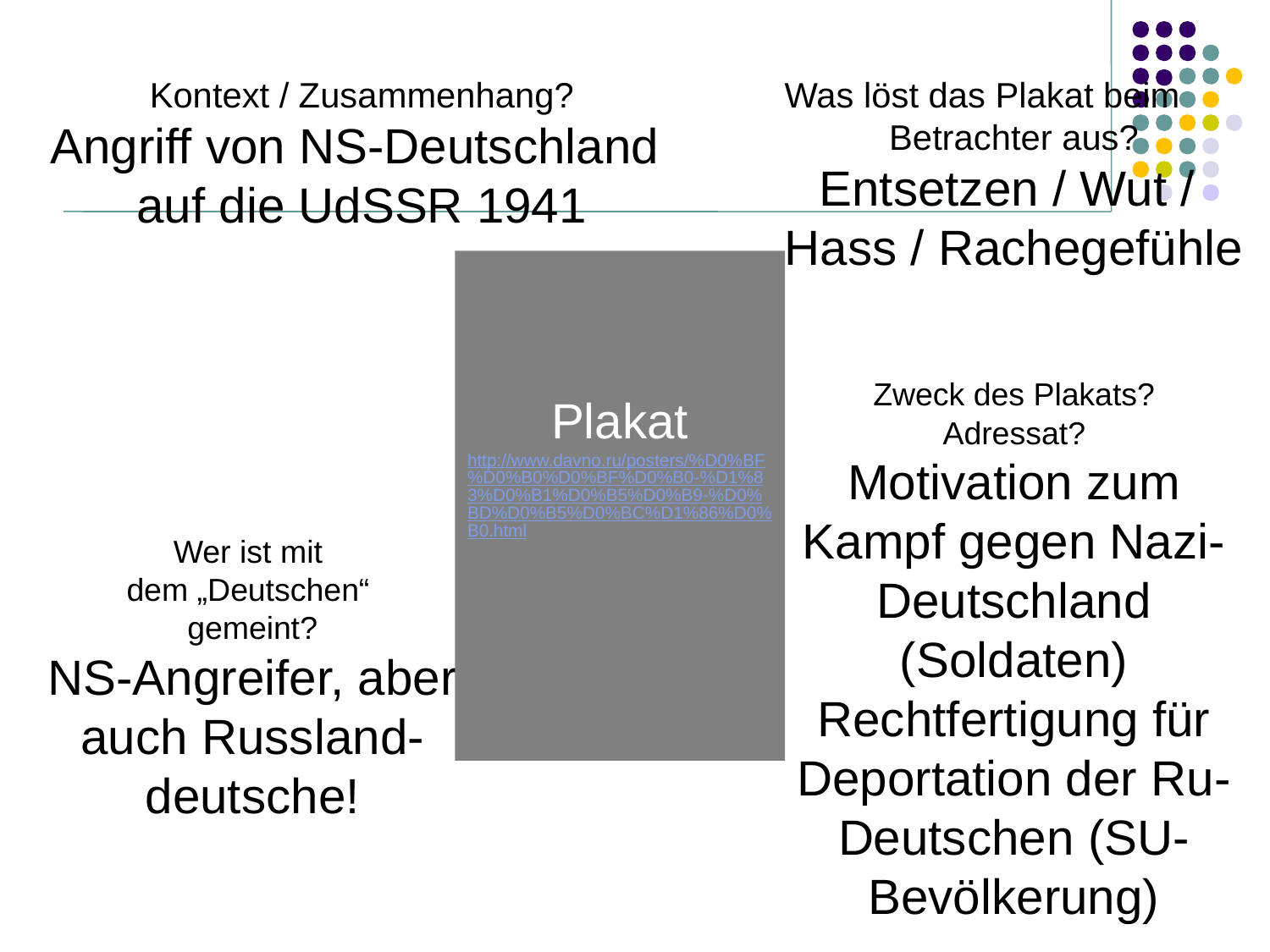

Kontext / Zusammenhang?
Angriff von NS-Deutschland
auf die UdSSR 1941
Was löst das Plakat beim
Betrachter aus?
Entsetzen / Wut /
Hass / Rachegefühle
Plakat
http://www.davno.ru/posters/%D0%BF%D0%B0%D0%BF%D0%B0-%D1%83%D0%B1%D0%B5%D0%B9-%D0%BD%D0%B5%D0%BC%D1%86%D0%B0.html

Zweck des Plakats?
Adressat?
Motivation zum Kampf gegen Nazi-Deutschland (Soldaten)
Rechtfertigung für Deportation der Ru-Deutschen (SU-Bevölkerung)
Wer ist mit
dem „Deutschen“
gemeint?
NS-Angreifer, aber
auch Russland-
deutsche!